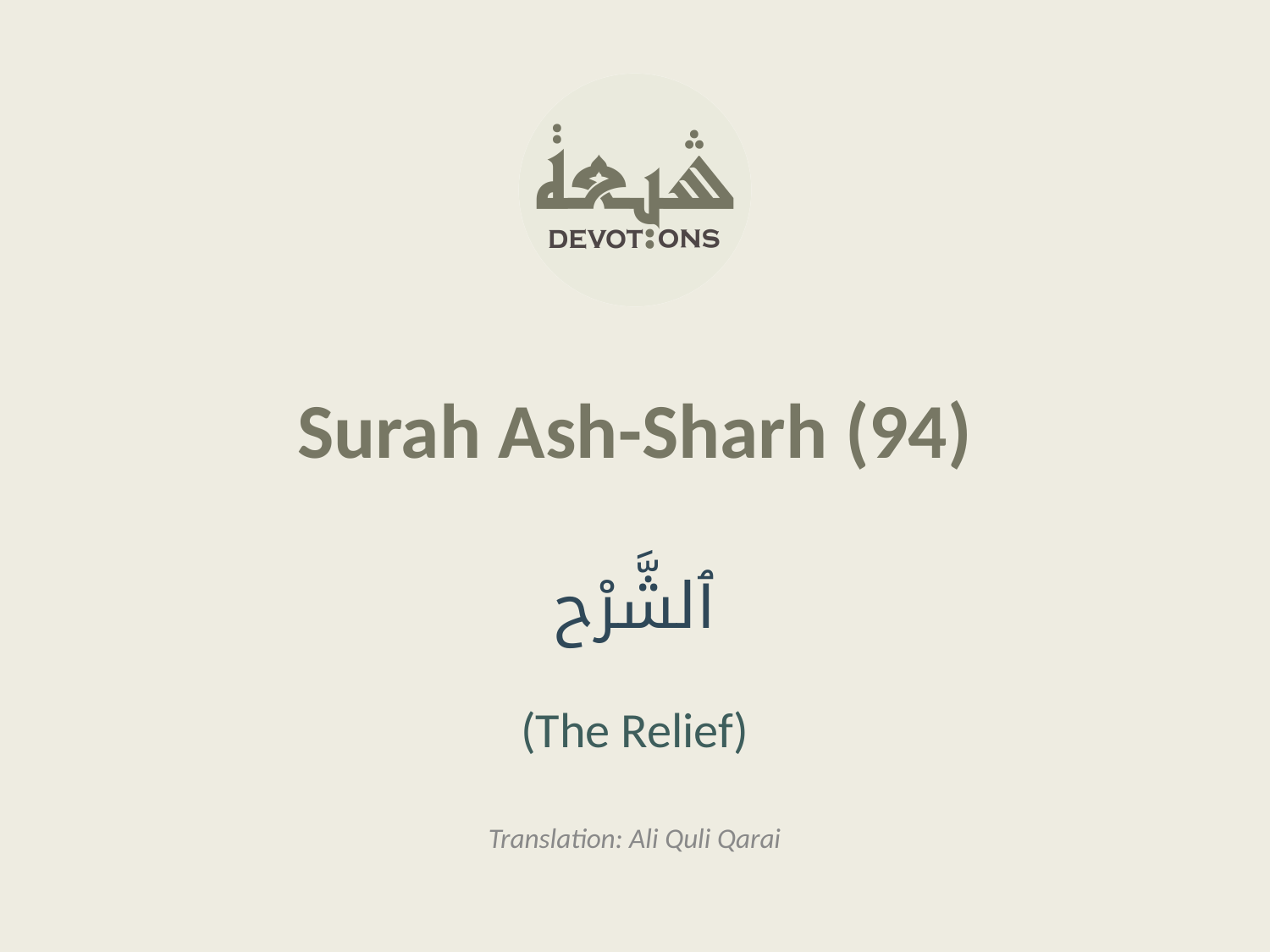

Surah Ash-Sharh (94)
ٱلشَّرْح
(The Relief)
Translation: Ali Quli Qarai